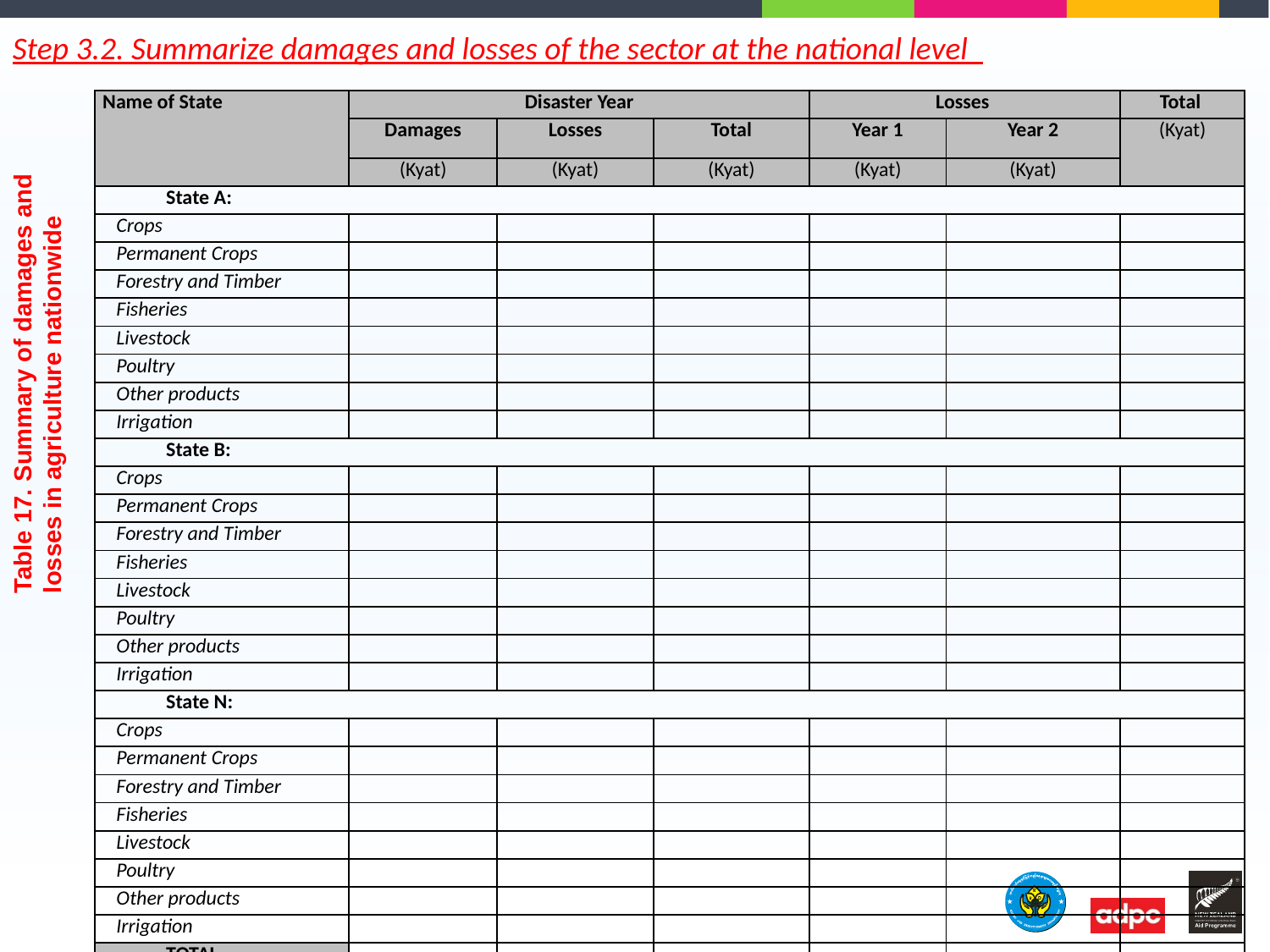

Step 3.2. Summarize damages and losses of the sector at the national level
| Name of State | Disaster Year |  |  | Losses |  | Total |
| --- | --- | --- | --- | --- | --- | --- |
|  | Damages | Losses | Total | Year 1 | Year 2 | (Kyat) |
|  | (Kyat) | (Kyat) | (Kyat) | (Kyat) | (Kyat) |  |
| State A: |  |  |  |  |  |  |
| Crops |  |  |  |  |  |  |
| Permanent Crops |  |  |  |  |  |  |
| Forestry and Timber |  |  |  |  |  |  |
| Fisheries |  |  |  |  |  |  |
| Livestock |  |  |  |  |  |  |
| Poultry |  |  |  |  |  |  |
| Other products |  |  |  |  |  |  |
| Irrigation |  |  |  |  |  |  |
| State B: |  |  |  |  |  |  |
| Crops |  |  |  |  |  |  |
| Permanent Crops |  |  |  |  |  |  |
| Forestry and Timber |  |  |  |  |  |  |
| Fisheries |  |  |  |  |  |  |
| Livestock |  |  |  |  |  |  |
| Poultry |  |  |  |  |  |  |
| Other products |  |  |  |  |  |  |
| Irrigation |  |  |  |  |  |  |
| State N: |  |  |  |  |  |  |
| Crops |  |  |  |  |  |  |
| Permanent Crops |  |  |  |  |  |  |
| Forestry and Timber |  |  |  |  |  |  |
| Fisheries |  |  |  |  |  |  |
| Livestock |  |  |  |  |  |  |
| Poultry |  |  |  |  |  |  |
| Other products |  |  |  |  |  |  |
| Irrigation |  |  |  |  |  |  |
| TOTAL |  |  |  |  |  |  |
Table 17. Summary of damages and losses in agriculture nationwide